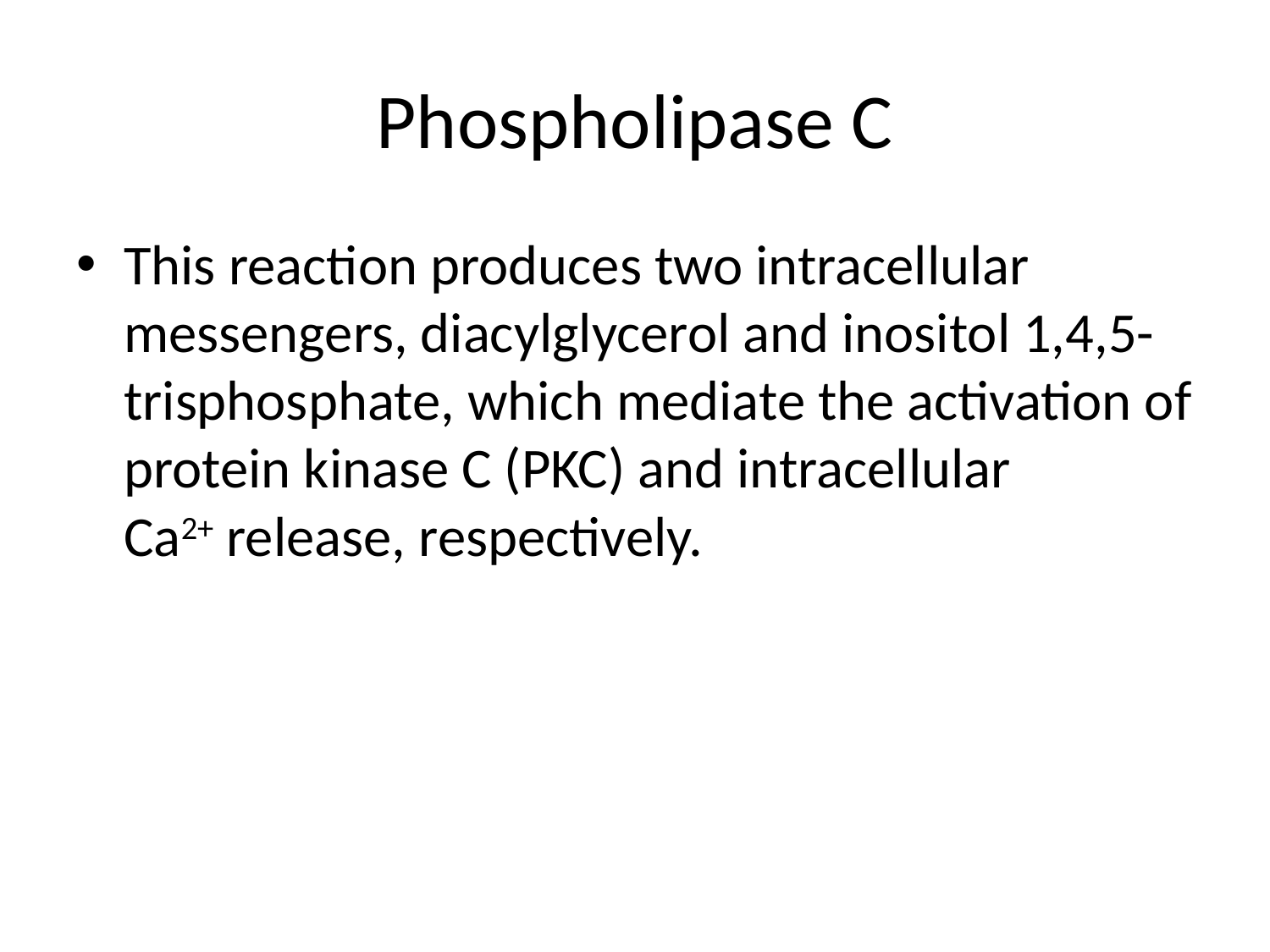

# Phospholipase C
This reaction produces two intracellular messengers, diacylglycerol and inositol 1,4,5-trisphosphate, which mediate the activation of protein kinase C (PKC) and intracellular Ca2+ release, respectively.